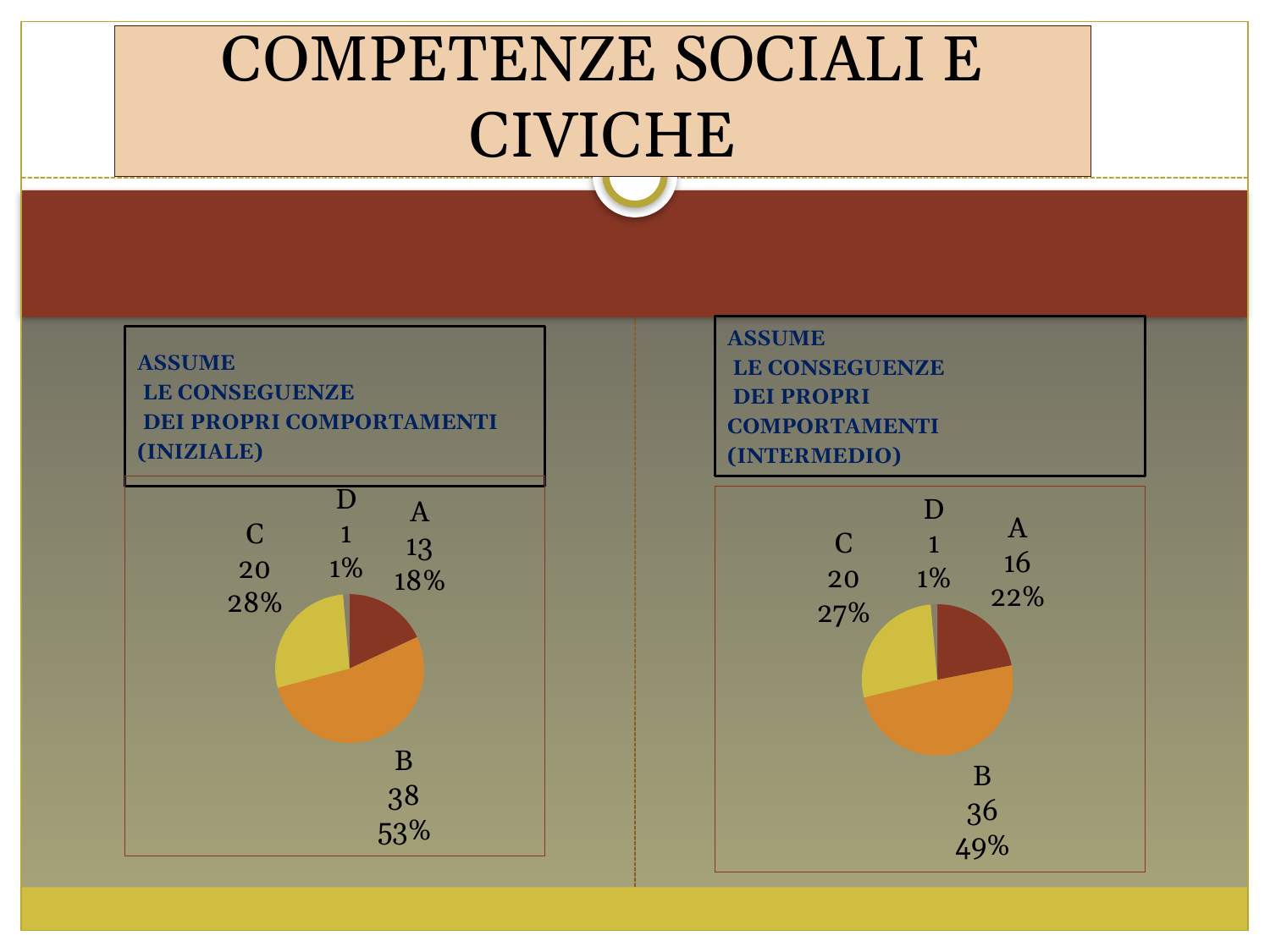

# COMPETENZE SOCIALI E CIVICHE
95
ASSUME
 LE CONSEGUENZE
 DEI PROPRI
COMPORTAMENTI
(INTERMEDIO)
ASSUME
 LE CONSEGUENZE
 DEI PROPRI COMPORTAMENTI
(INIZIALE)

### Chart

| Category | Vendite |
|---|---|
| A | 13.0 |
| B | 38.0 |
| C | 20.0 |
| D | 1.0 |

### Chart

| Category | Vendite |
|---|---|
| A | 16.0 |
| B | 36.0 |
| C | 20.0 |
| D | 1.0 |